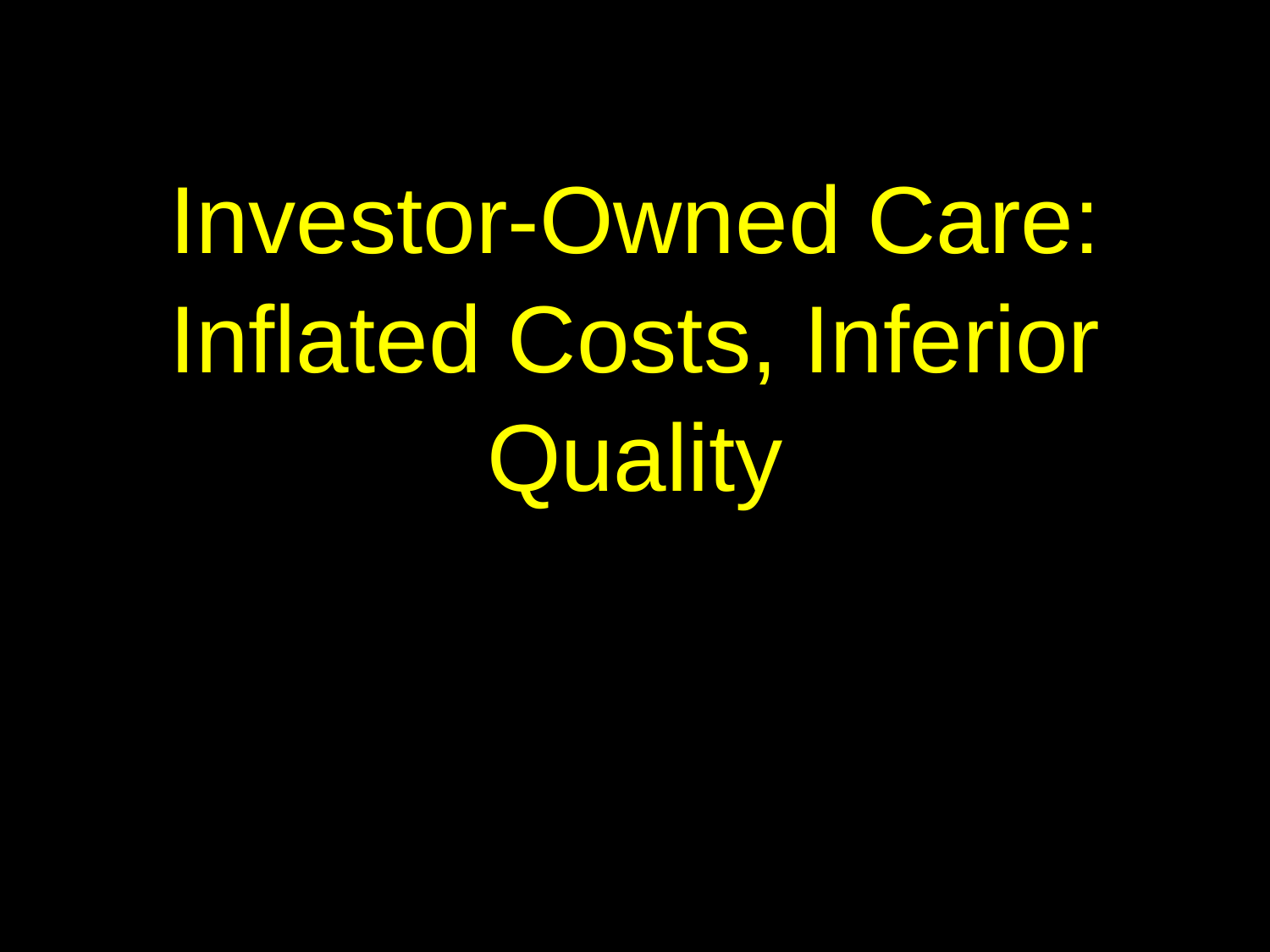

# Investor-Owned Care: Inflated Costs, Inferior Quality